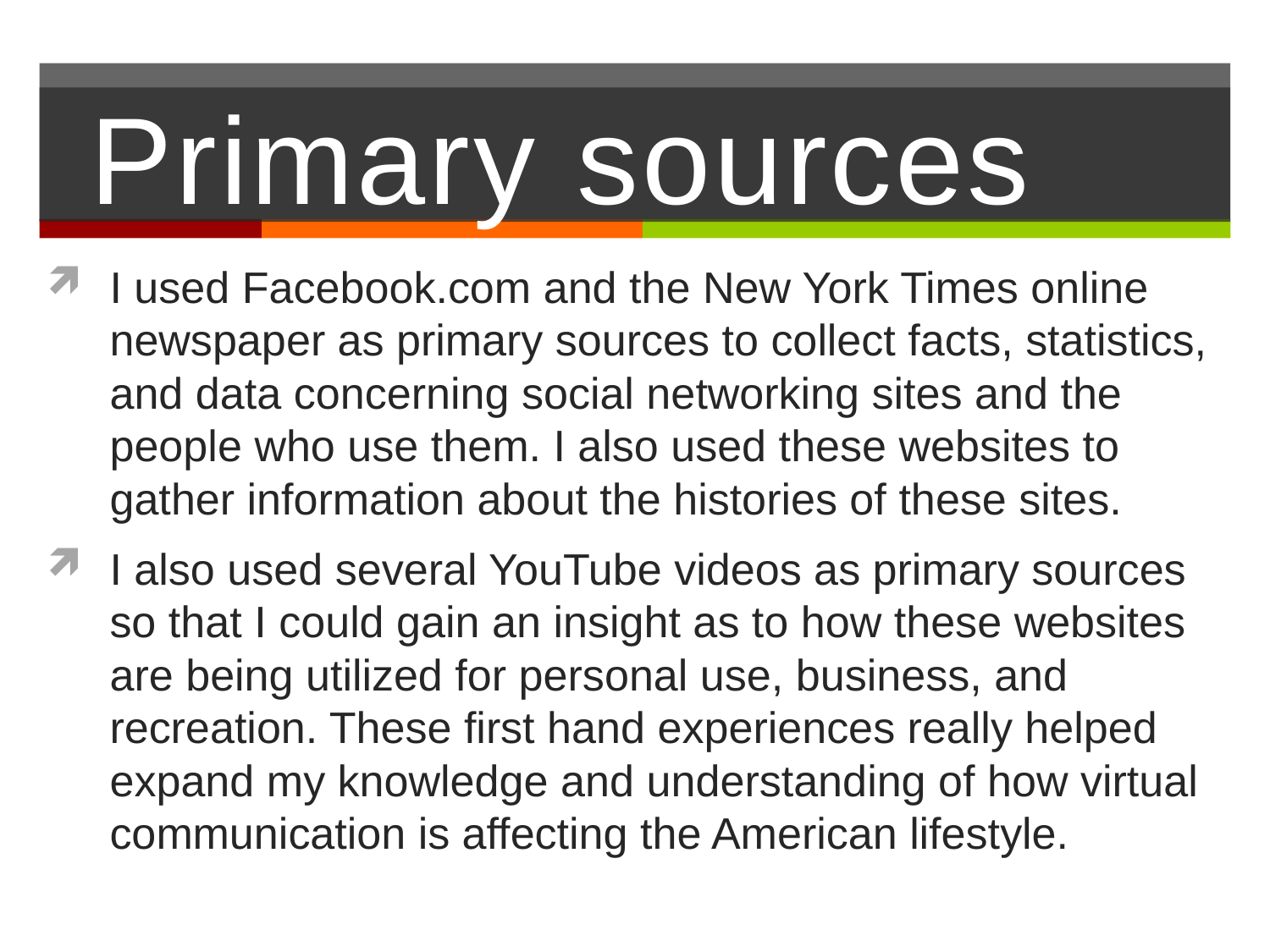

# Primary sources
I used Facebook.com and the New York Times online newspaper as primary sources to collect facts, statistics, and data concerning social networking sites and the people who use them. I also used these websites to gather information about the histories of these sites.
I also used several YouTube videos as primary sources so that I could gain an insight as to how these websites are being utilized for personal use, business, and recreation. These first hand experiences really helped expand my knowledge and understanding of how virtual communication is affecting the American lifestyle.